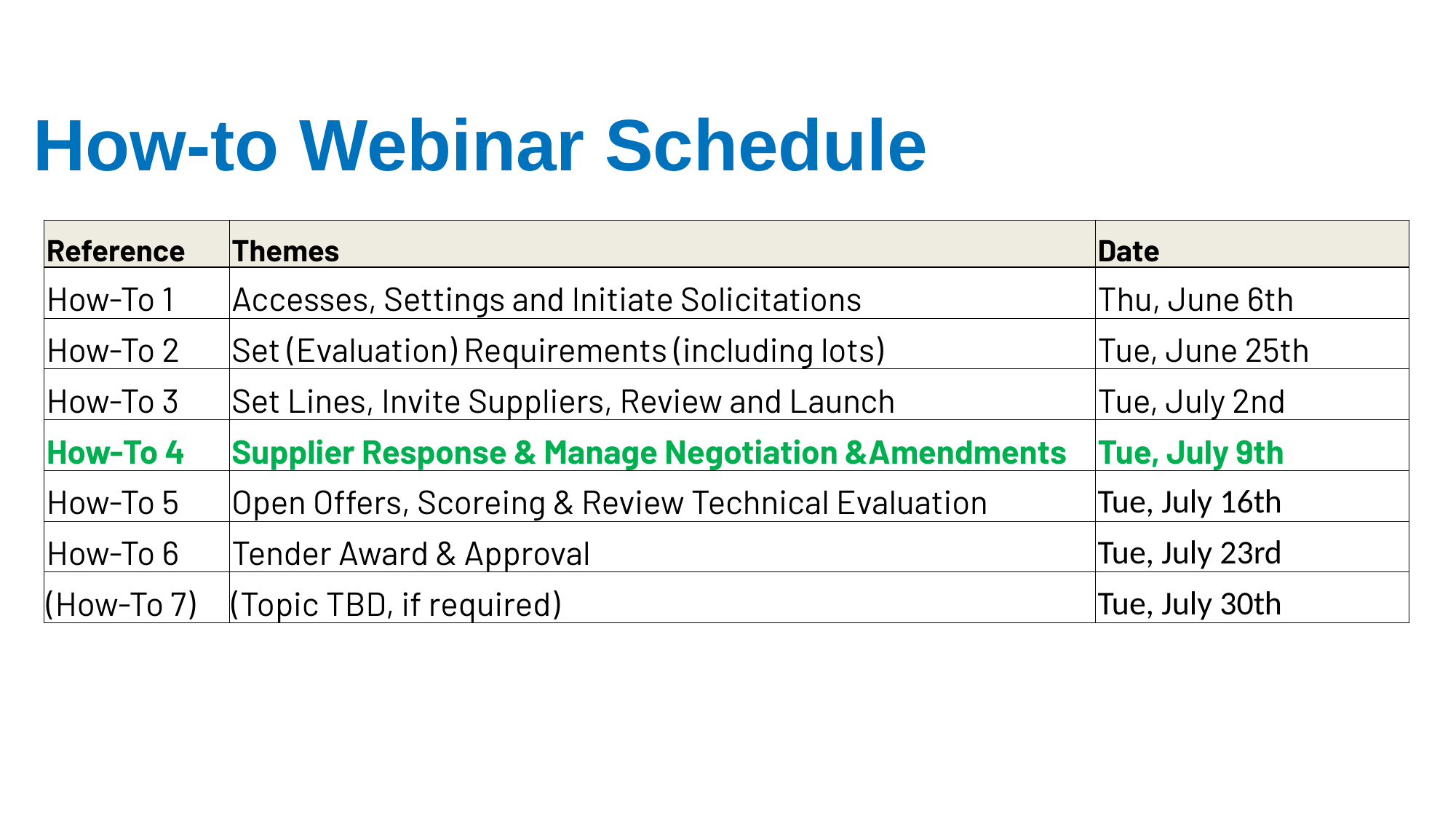

# How-to Webinar Schedule
| Reference | Themes | Date |
| --- | --- | --- |
| How-To 1 | Accesses, Settings and Initiate Solicitations | Thu, June 6th |
| How-To 2 | Set (Evaluation) Requirements (including lots) | Tue, June 25th |
| How-To 3 | Set Lines, Invite Suppliers, Review and Launch | Tue, July 2nd |
| How-To 4 | Supplier Response & Manage Negotiation &Amendments | Tue, July 9th |
| How-To 5 | Open Offers, Scoreing & Review Technical Evaluation | Tue, July 16th |
| How-To 6 | Tender Award & Approval | Tue, July 23rd |
| (How-To 7) | (Topic TBD, if required) | Tue, July 30th |